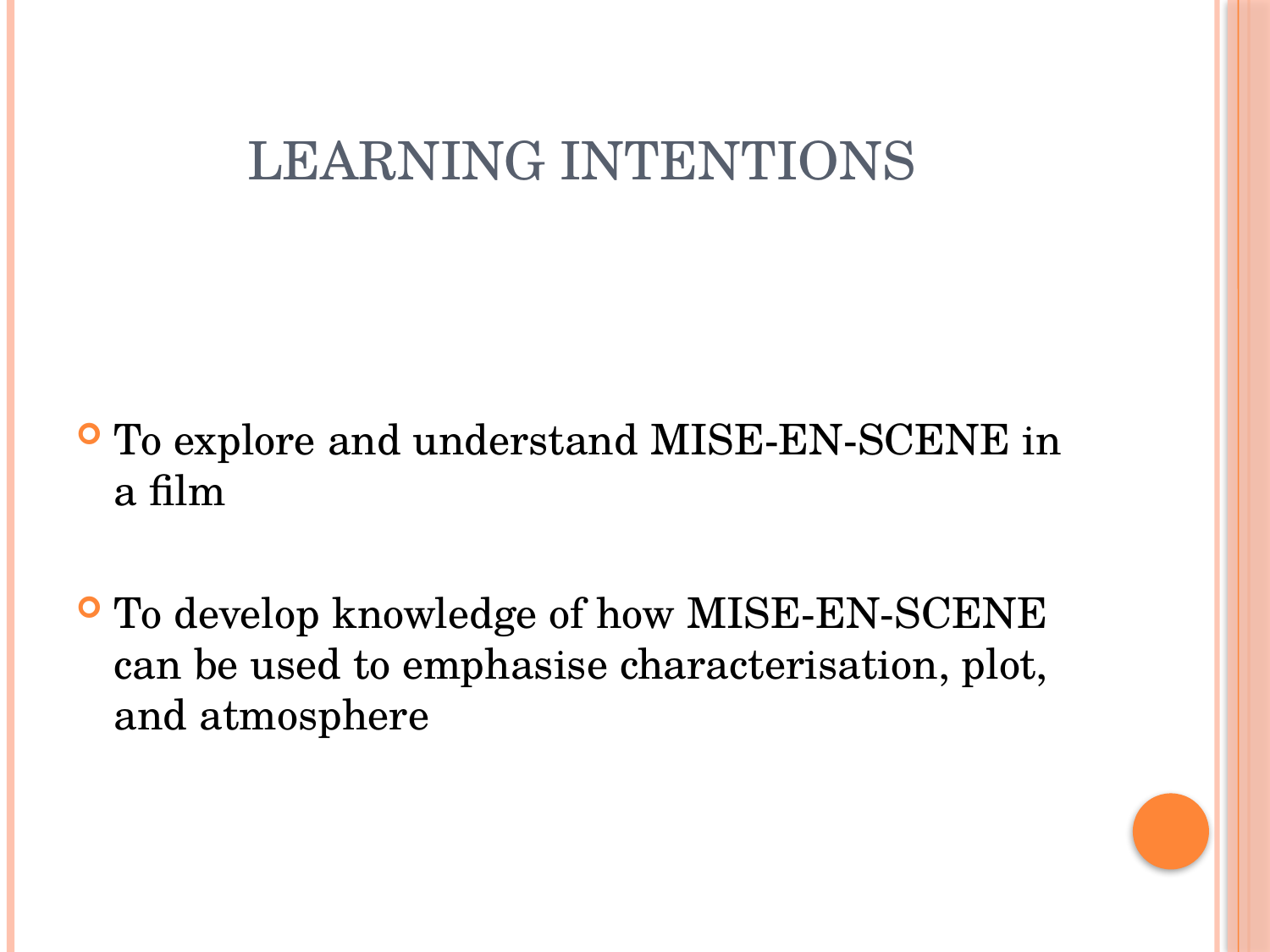

# Learning Intentions

To explore and understand MISE-EN-SCENE in a film

To develop knowledge of how MISE-EN-SCENE can be used to emphasise characterisation, plot, and atmosphere